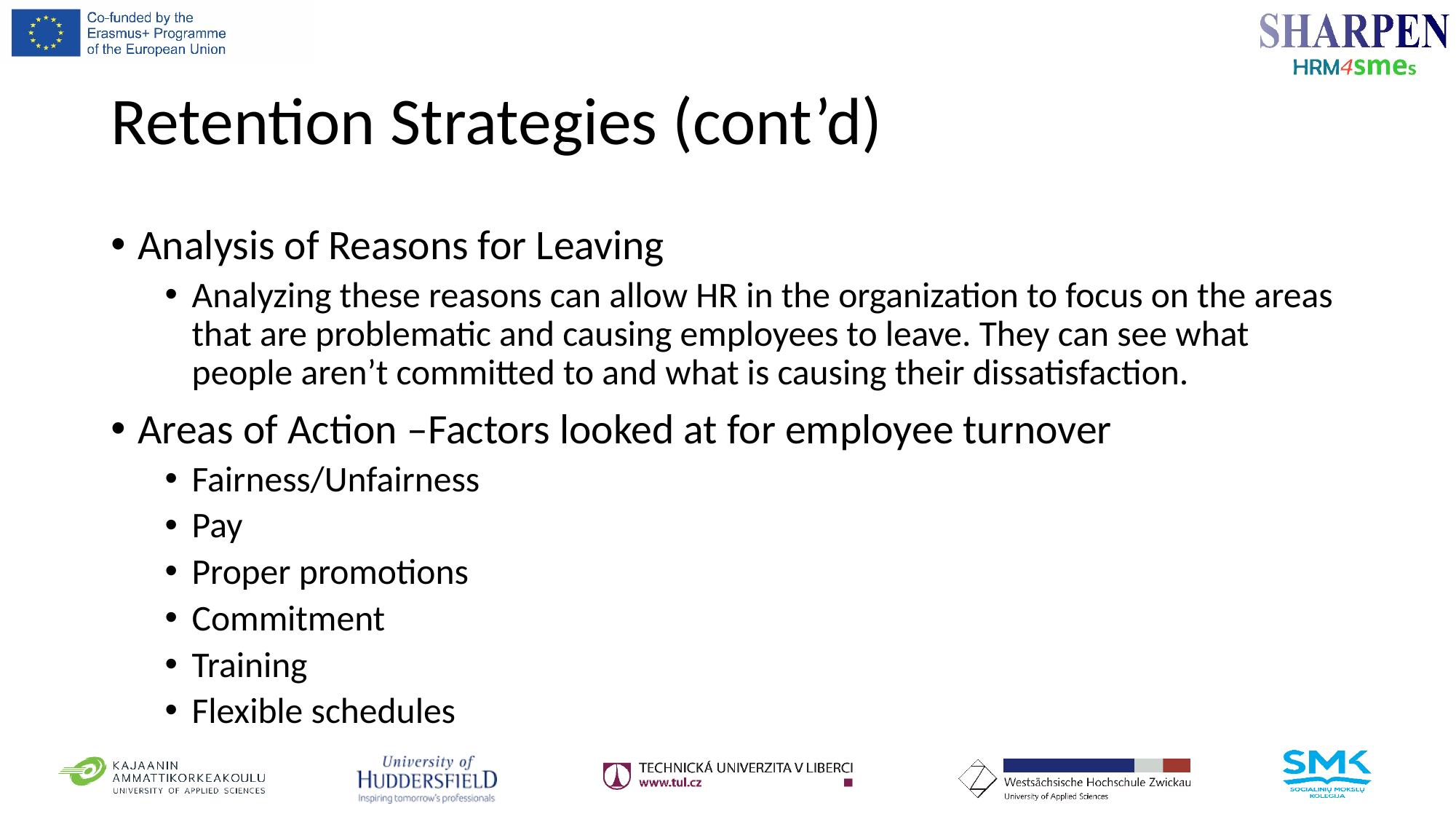

# Retention Strategies (cont’d)
Analysis of Reasons for Leaving
Analyzing these reasons can allow HR in the organization to focus on the areas that are problematic and causing employees to leave. They can see what people aren’t committed to and what is causing their dissatisfaction.
Areas of Action –Factors looked at for employee turnover
Fairness/Unfairness
Pay
Proper promotions
Commitment
Training
Flexible schedules